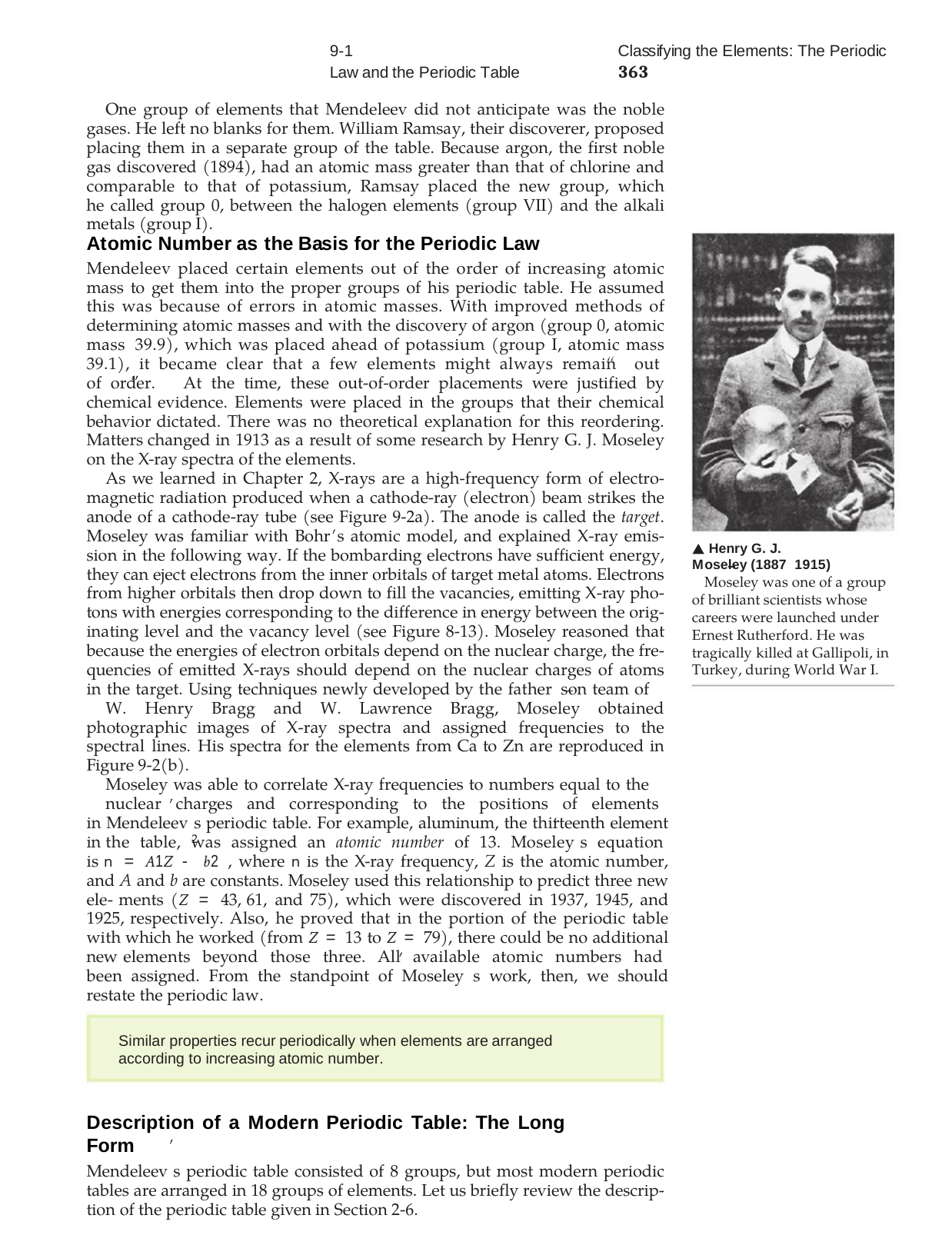

9-1	Classifying the Elements: The Periodic Law and the Periodic Table	363

One group of elements that Mendeleev did not anticipate was the noble gases. He left no blanks for them. William Ramsay, their discoverer, proposed placing them in a separate group of the table. Because argon, the first noble gas discovered (1894), had an atomic mass greater than that of chlorine and comparable  to  that  of  potassium,  Ramsay  placed  the  new  group,  which he called group 0, between the halogen elements (group VII) and the alkali metals (group I).
Atomic Number as the Basis for the Periodic Law
Mendeleev placed certain elements out of the order of increasing atomic mass to get them into the proper groups of his periodic table. He assumed this was because of errors in atomic masses. With improved methods of determining atomic masses and with the discovery of argon (group 0, atomic mass  39.9), which was placed ahead of potassium (group I, atomic mass 39.1),  it  became  clear  that  a  few  elements  might  always  remain    out  of order.   At the time, these out-of-order placements were justified by chemical evidence. Elements were placed in the groups that their chemical behavior dictated. There was no theoretical explanation for this reordering. Matters changed in 1913 as a result of some research by Henry G. J. Moseley on the X-ray spectra of the elements.
As we learned in Chapter 2, X-rays are a high-frequency form of electro- magnetic radiation produced when a cathode-ray (electron) beam strikes the anode of a cathode-ray tube (see Figure 9-2a). The anode is called the target. Moseley was familiar with Bohr s atomic model, and explained X-ray emis- sion in the following way. If the bombarding electrons have sufficient energy, they can eject electrons from the inner orbitals of target metal atoms. Electrons from higher orbitals then drop down to fill the vacancies, emitting X-ray pho- tons with energies corresponding to the difference in energy between the orig- inating level and the vacancy level (see Figure 8-13). Moseley reasoned that because the energies of electron orbitals depend on the nuclear charge, the fre- quencies of emitted X-rays should depend on the nuclear charges of atoms in the target. Using techniques newly developed by the father  son team of
W. Henry Bragg and W. Lawrence Bragg, Moseley obtained photographic images of X-ray spectra and assigned frequencies to the spectral lines. His spectra for the elements from Ca to Zn are reproduced in Figure 9-2(b).
Moseley was able to correlate X-ray frequencies to numbers equal to the
nuclear   charges   and   corresponding   to   the   positions   of   elements   in Mendeleev s periodic table. For example, aluminum, the thirteenth element in the  table,  was  assigned  an  atomic  number  of  13.  Moseley s  equation  is n  =  A1Z  -  b2  , where n is the X-ray frequency, Z is the atomic number, and A and b are constants. Moseley used this relationship to predict three new ele- ments (Z  =  43, 61, and 75), which were discovered in 1937, 1945, and 1925, respectively. Also, he proved that in the portion of the periodic table with which he worked (from Z  =  13 to Z  =  79), there could be no additional new elements  beyond  those  three.  All  available  atomic  numbers  had  been assigned. From the standpoint of Moseley s work, then, we should restate the periodic law.

 Henry G. J. Moseley (1887  1915)
Moseley was one of a group of brilliant scientists whose careers were launched under Ernest Rutherford. He was tragically killed at Gallipoli, in Turkey, during World War I.

2

Similar properties recur periodically when elements are arranged according to increasing atomic number.

Description of a Modern Periodic Table: The Long Form
Mendeleev s periodic table consisted of 8 groups, but most modern periodic tables are arranged in 18 groups of elements. Let us briefly review the descrip- tion of the periodic table given in Section 2-6.